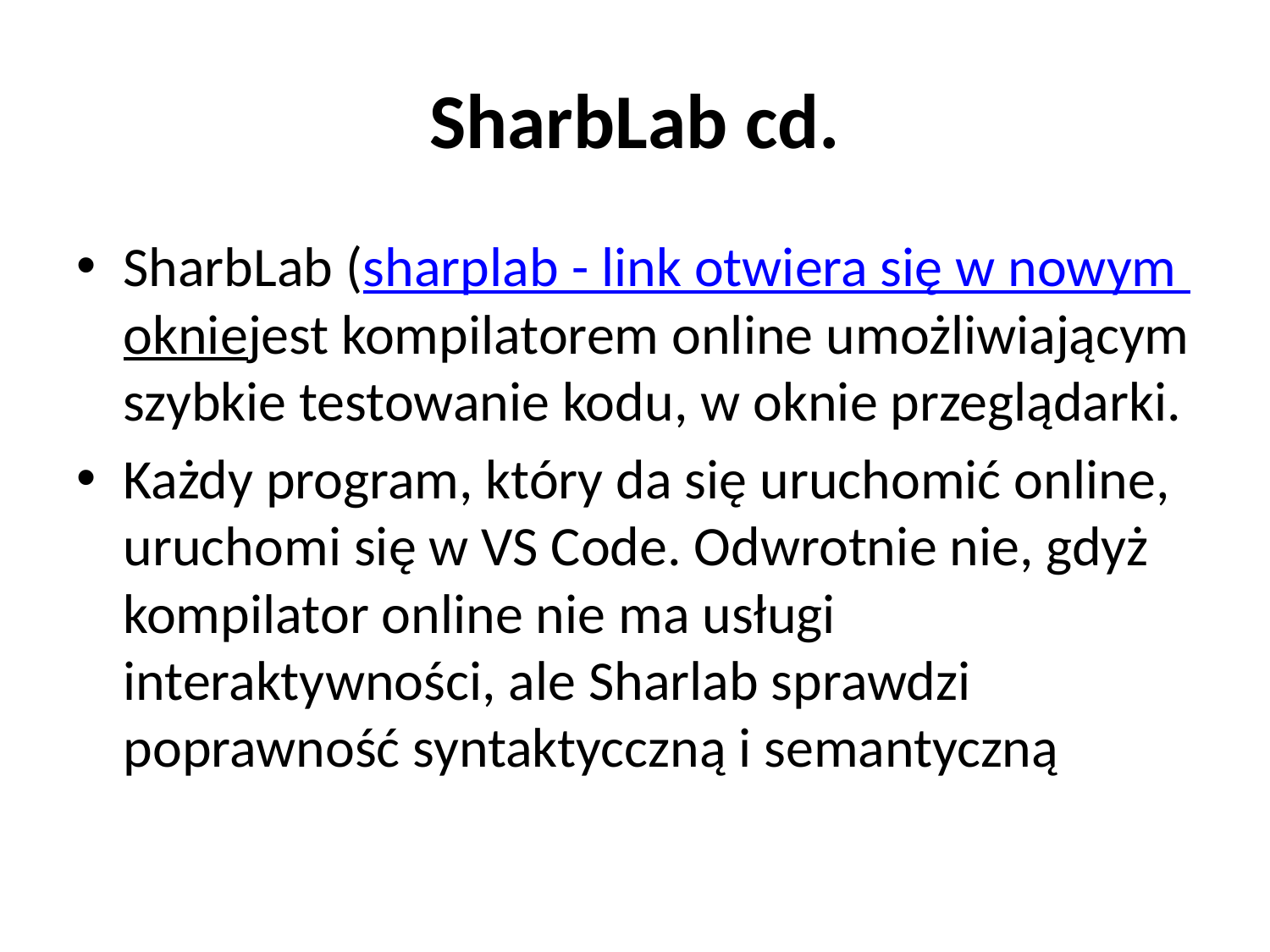

# SharbLab cd.
SharbLab (sharplab - link otwiera się w nowym okniejest kompilatorem online umożliwiającym szybkie testowanie kodu, w oknie przeglądarki.
Każdy program, który da się uruchomić online, uruchomi się w VS Code. Odwrotnie nie, gdyż kompilator online nie ma usługi interaktywności, ale Sharlab sprawdzi poprawność syntaktycczną i semantyczną